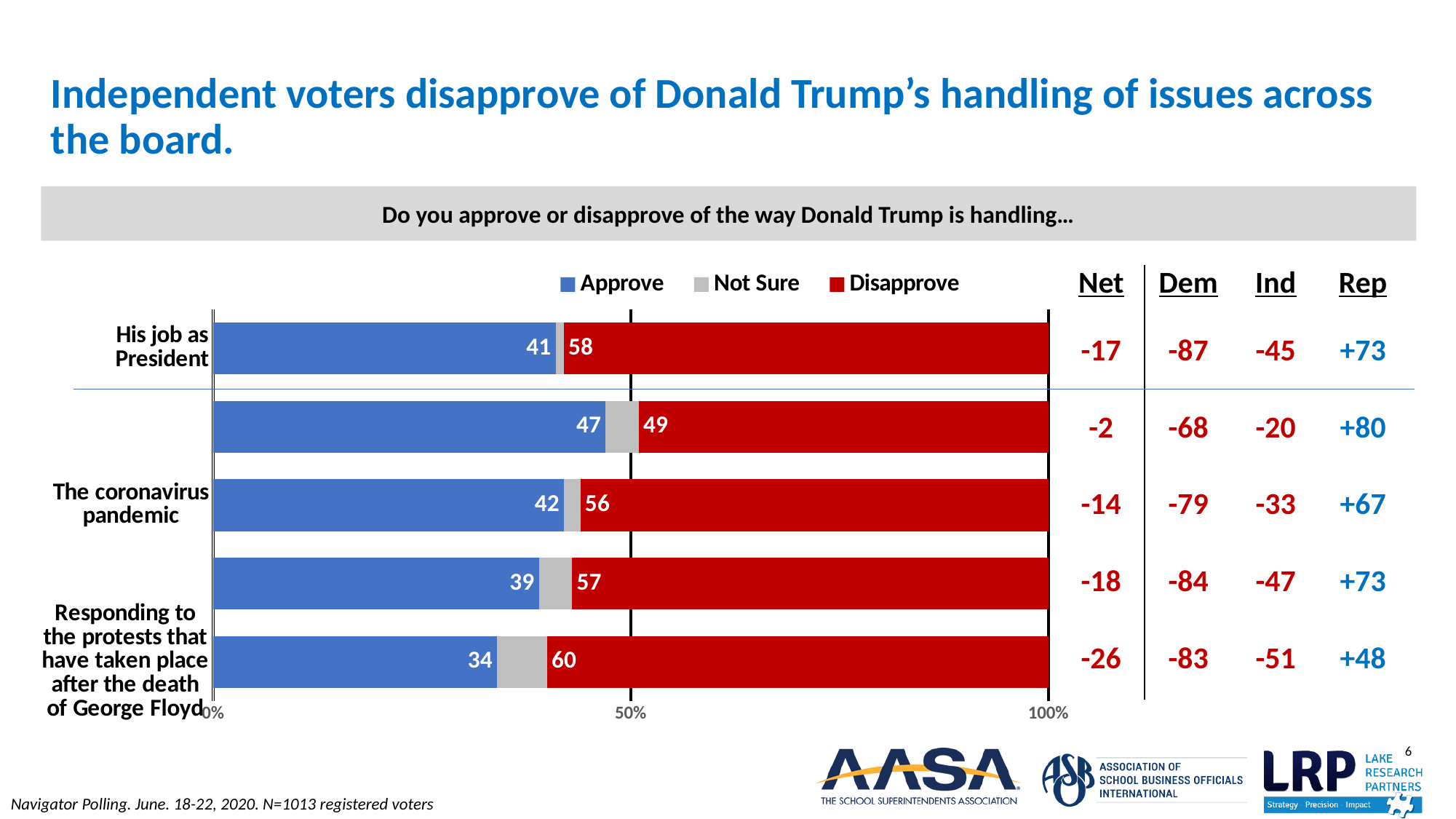

# Independent voters disapprove of Donald Trump’s handling of issues across the board.
Do you approve or disapprove of the way Donald Trump is handling…

### Chart

| Category | Approve | Not Sure | Disapprove |
|---|---|---|---|
| Responding to the protests that have taken place after the death of George Floyd | 34.0 | 6.0 | 60.0 |
| The issue of health care | 39.0 | 4.0 | 57.0 |
| The coronavirus pandemic | 42.0 | 2.0 | 56.0 |
| The economy | 47.0 | 4.0 | 49.0 |
| His job as President | 41.0 | 1.0 | 58.0 |
| Net | Dem | Ind | Rep |
| --- | --- | --- | --- |
| -17 | -87 | -45 | +73 |
| -2 | -68 | -20 | +80 |
| -14 | -79 | -33 | +67 |
| -18 | -84 | -47 | +73 |
| -26 | -83 | -51 | +48 |
Navigator Polling. June. 18-22, 2020. N=1013 registered voters